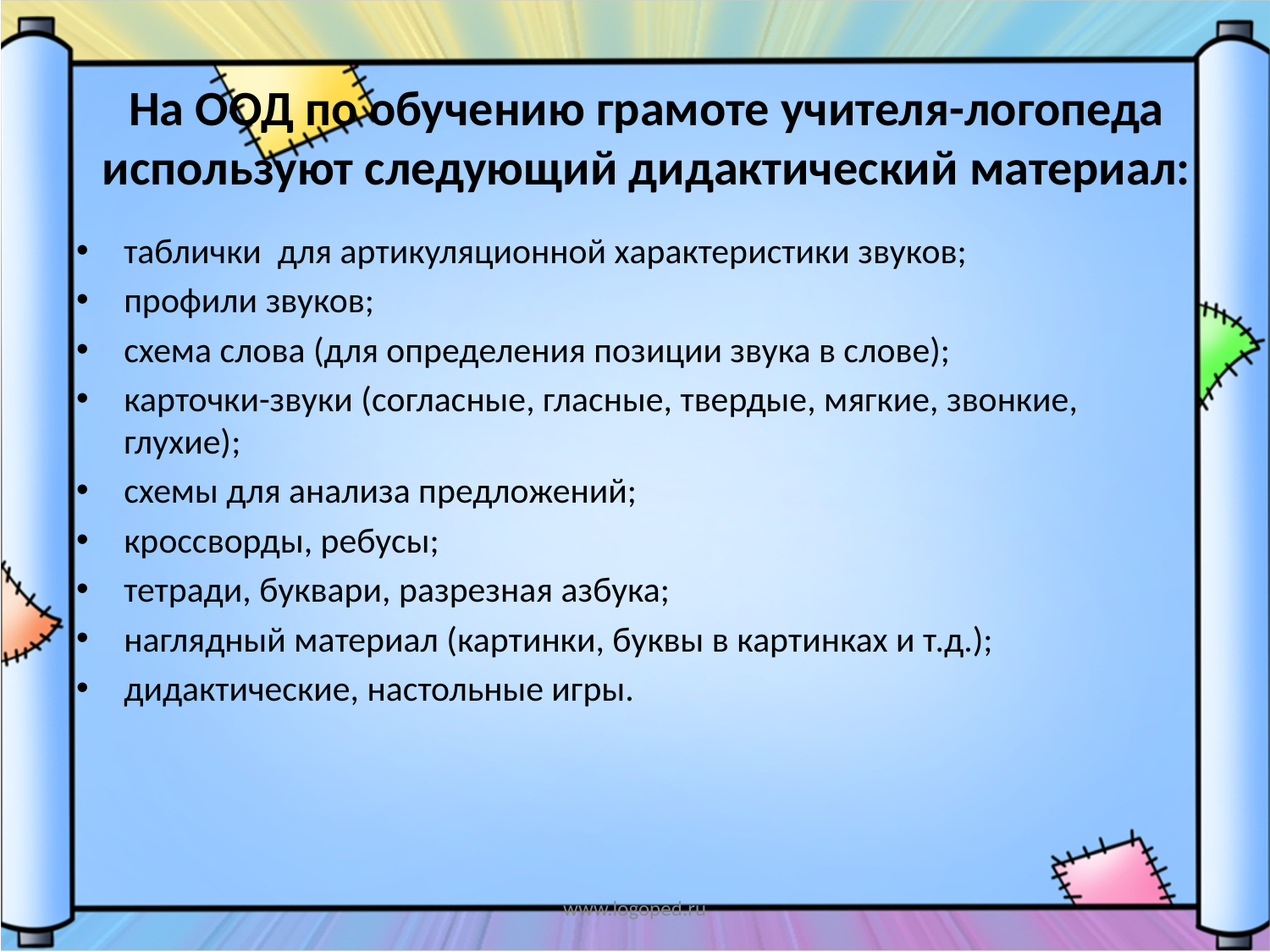

# На ООД по обучению грамоте учителя-логопеда используют следующий дидактический материал:
таблички  для артикуляционной характеристики звуков;
профили звуков;
схема слова (для определения позиции звука в слове);
карточ­ки-звуки (согласные, гласные, твердые, мягкие, звонкие, глухие);
схемы для анализа предложений;
кроссворды, ребусы;
тетради, буквари, разрезная азбука;
наглядный материал (картинки, буквы в картинках и т.д.);
дидактические, настольные игры.

www.logoped.ru